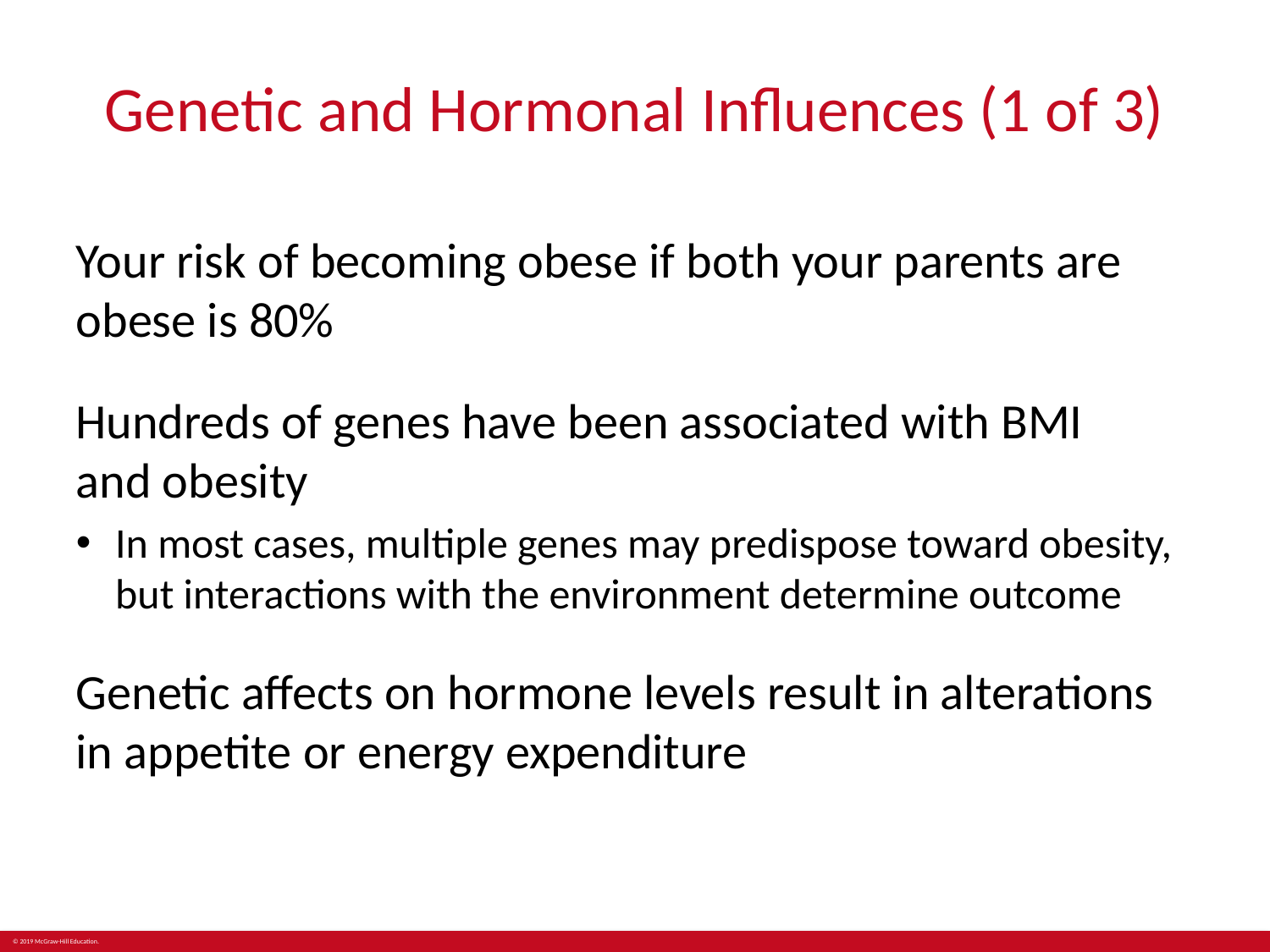

# Genetic and Hormonal Influences (1 of 3)
Your risk of becoming obese if both your parents are obese is 80%
Hundreds of genes have been associated with BMI
and obesity
In most cases, multiple genes may predispose toward obesity, but interactions with the environment determine outcome
Genetic affects on hormone levels result in alterations in appetite or energy expenditure